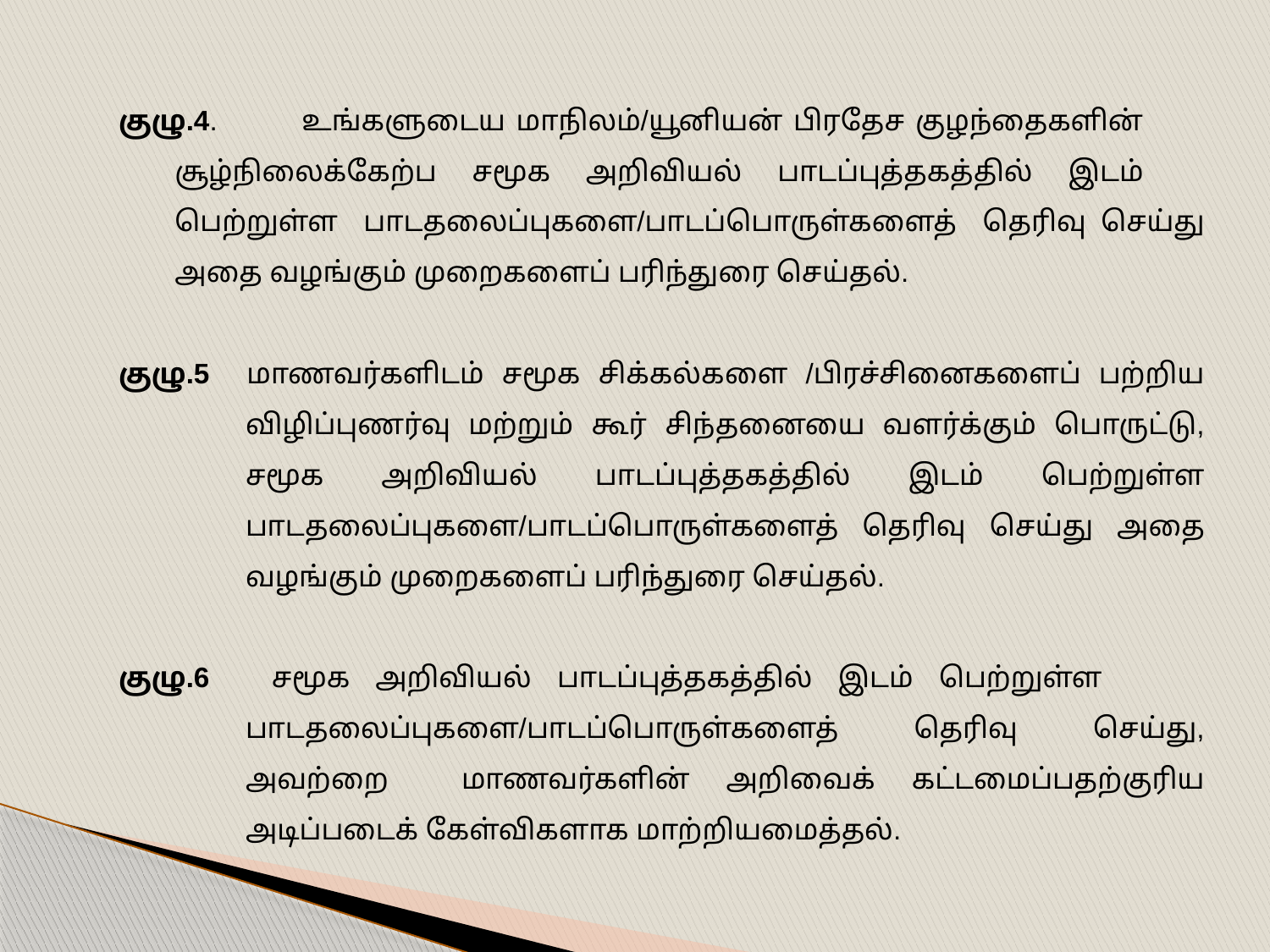

குழு.4.	உங்களுடைய மாநிலம்/யூனியன் பிரதேச குழந்தைகளின் 	சூழ்நிலைக்கேற்ப சமூக அறிவியல் பாடப்புத்தகத்தில் இடம் 	பெற்றுள்ள பாடதலைப்புகளை/பாடப்பொருள்களைத் தெரிவு	செய்து அதை வழங்கும் முறைகளைப் பரிந்துரை செய்தல்.

குழு.5  மாணவர்களிடம் சமூக சிக்கல்களை /பிரச்சினைகளைப் பற்றிய விழிப்புணர்வு மற்றும் கூர் சிந்தனையை வளர்க்கும் பொருட்டு, சமூக அறிவியல் பாடப்புத்தகத்தில் இடம் பெற்றுள்ள பாடதலைப்புகளை/பாடப்பொருள்களைத் தெரிவு செய்து அதை வழங்கும் முறைகளைப் பரிந்துரை செய்தல்.

குழு.6	 சமூக அறிவியல் பாடப்புத்தகத்தில் இடம் பெற்றுள்ள     பாடதலைப்புகளை/பாடப்பொருள்களைத் தெரிவு செய்து, அவற்றை  மாணவர்களின் அறிவைக் கட்டமைப்பதற்குரிய அடிப்படைக் கேள்விகளாக மாற்றியமைத்தல்.